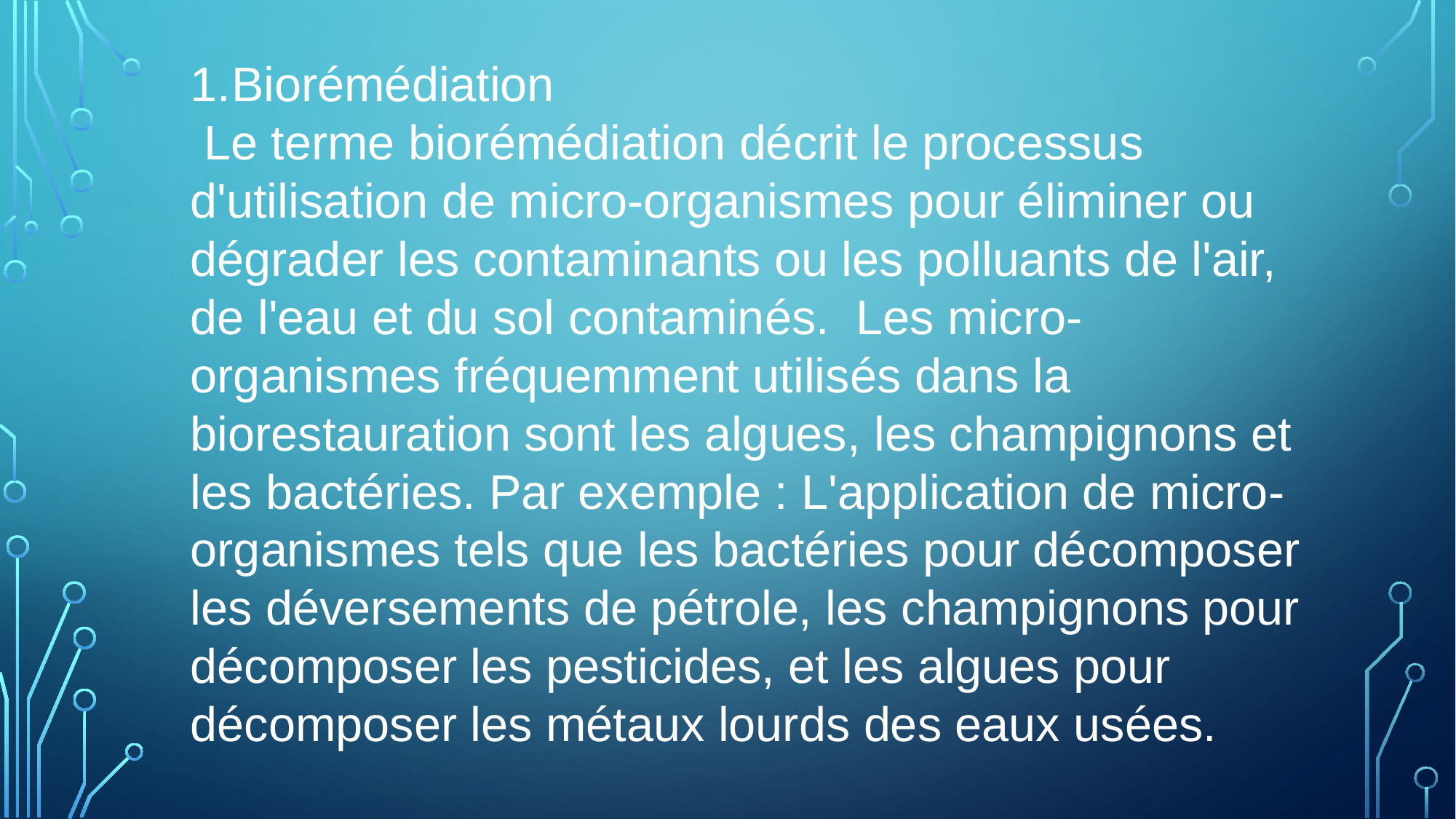

Biorémédiation
 Le terme biorémédiation décrit le processus d'utilisation de micro-organismes pour éliminer ou dégrader les contaminants ou les polluants de l'air, de l'eau et du sol contaminés.  Les micro-organismes fréquemment utilisés dans la biorestauration sont les algues, les champignons et les bactéries. Par exemple : L'application de micro-organismes tels que les bactéries pour décomposer les déversements de pétrole, les champignons pour décomposer les pesticides, et les algues pour décomposer les métaux lourds des eaux usées.